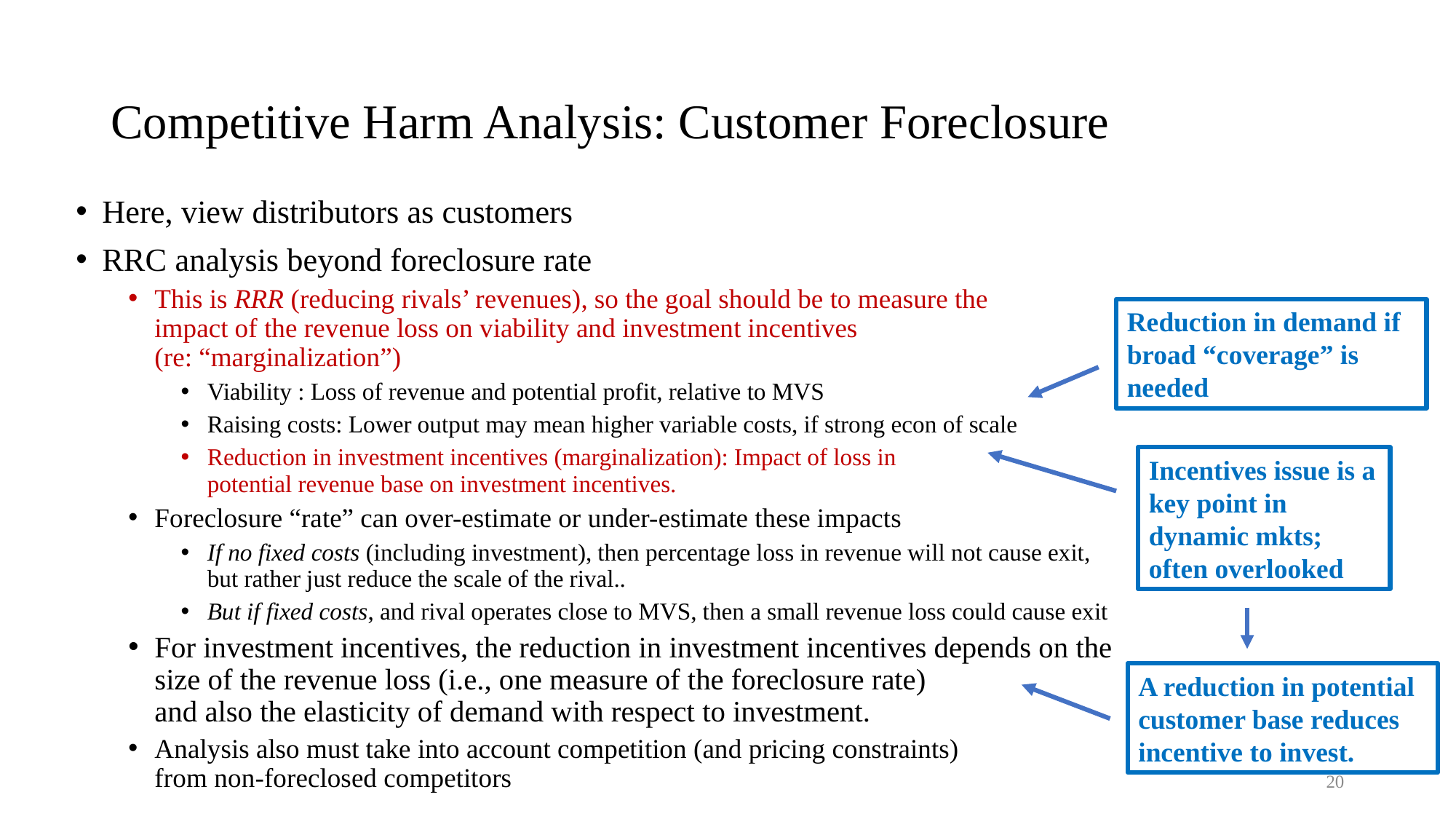

# Competitive Harm Analysis: Customer Foreclosure
Here, view distributors as customers
RRC analysis beyond foreclosure rate
This is RRR (reducing rivals’ revenues), so the goal should be to measure the
impact of the revenue loss on viability and investment incentives
(re: “marginalization”)
Viability : Loss of revenue and potential profit, relative to MVS
Raising costs: Lower output may mean higher variable costs, if strong econ of scale
Reduction in investment incentives (marginalization): Impact of loss in
potential revenue base on investment incentives.
Foreclosure “rate” can over-estimate or under-estimate these impacts
If no fixed costs (including investment), then percentage loss in revenue will not cause exit, but rather just reduce the scale of the rival..
But if fixed costs, and rival operates close to MVS, then a small revenue loss could cause exit
For investment incentives, the reduction in investment incentives depends on the size of the revenue loss (i.e., one measure of the foreclosure rate)
and also the elasticity of demand with respect to investment.
Analysis also must take into account competition (and pricing constraints)
from non-foreclosed competitors
Reduction in demand if
broad “coverage” is needed
Incentives issue is a key point in dynamic mkts; often overlooked
A reduction in potential customer base reduces incentive to invest.
20